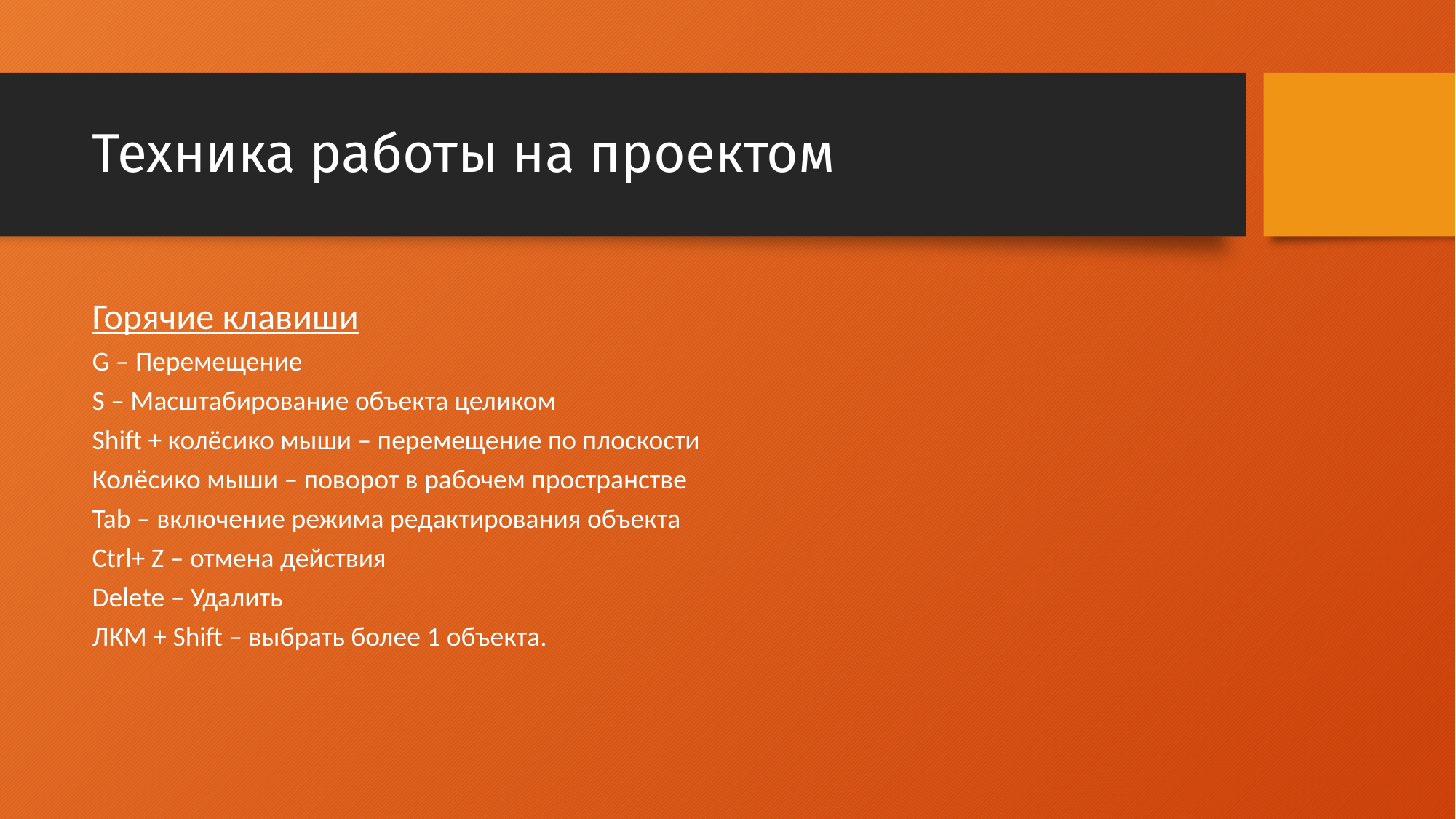

# Техника работы на проектом
Горячие клавиши
G – Перемещение
S – Масштабирование объекта целиком
Shift + колёсико мыши – перемещение по плоскости
Колёсико мыши – поворот в рабочем пространстве
Tab – включение режима редактирования объекта
Ctrl+ Z – отмена действия
Delete – Удалить
ЛКМ + Shift – выбрать более 1 объекта.